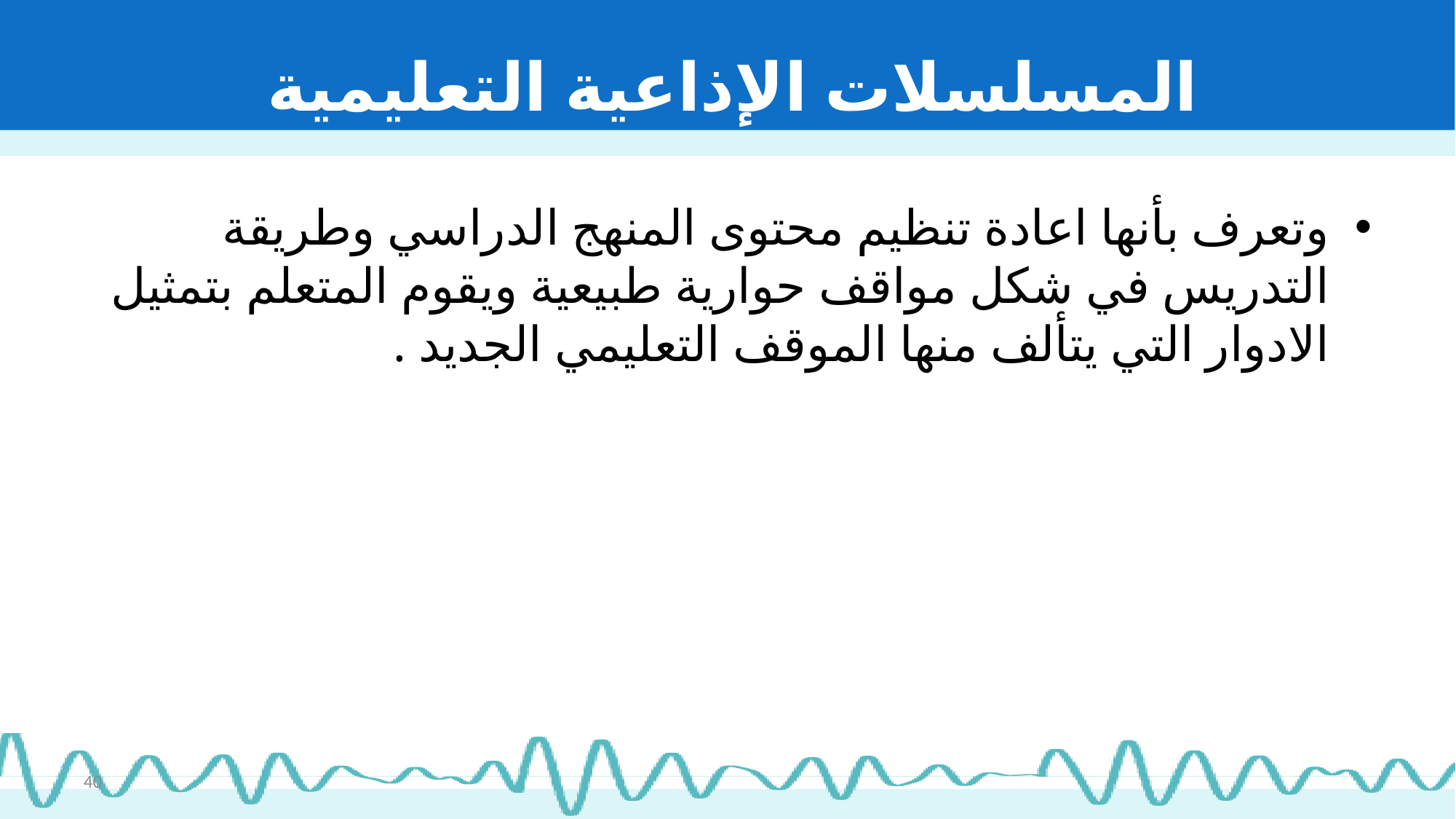

# المسلسلات الإذاعية التعليمية
وتعرف بأنها اعادة تنظيم محتوى المنهج الدراسي وطريقة التدريس في شكل مواقف حوارية طبيعية ويقوم المتعلم بتمثيل الادوار التي يتألف منها الموقف التعليمي الجديد .
40